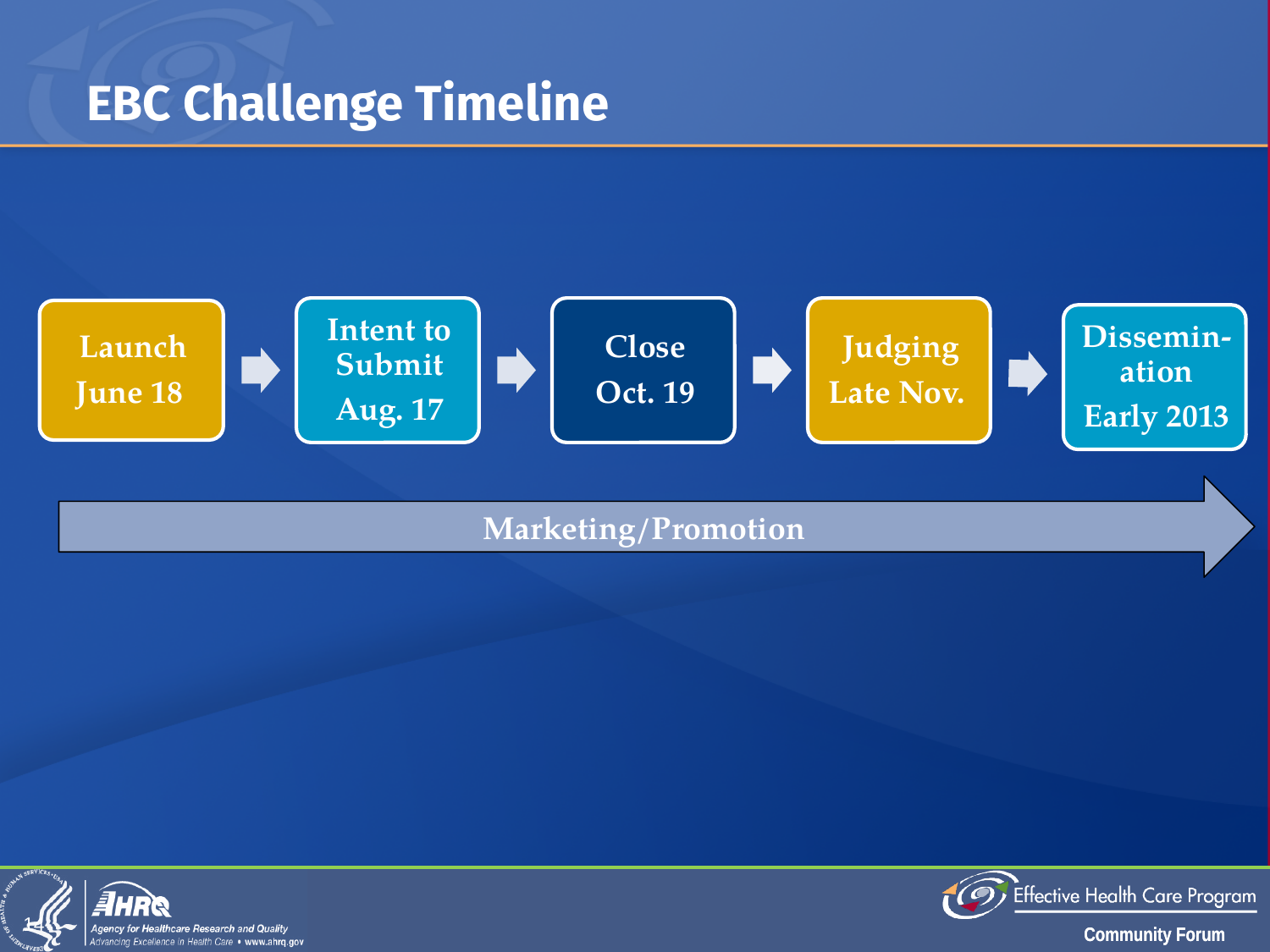

# EBC Challenge Timeline
Launch
June 18

Intent to Submit
Aug. 17

Close
Oct. 19

Judging
Late Nov.

Dissemin-ation
Early 2013
Marketing/Promotion
14